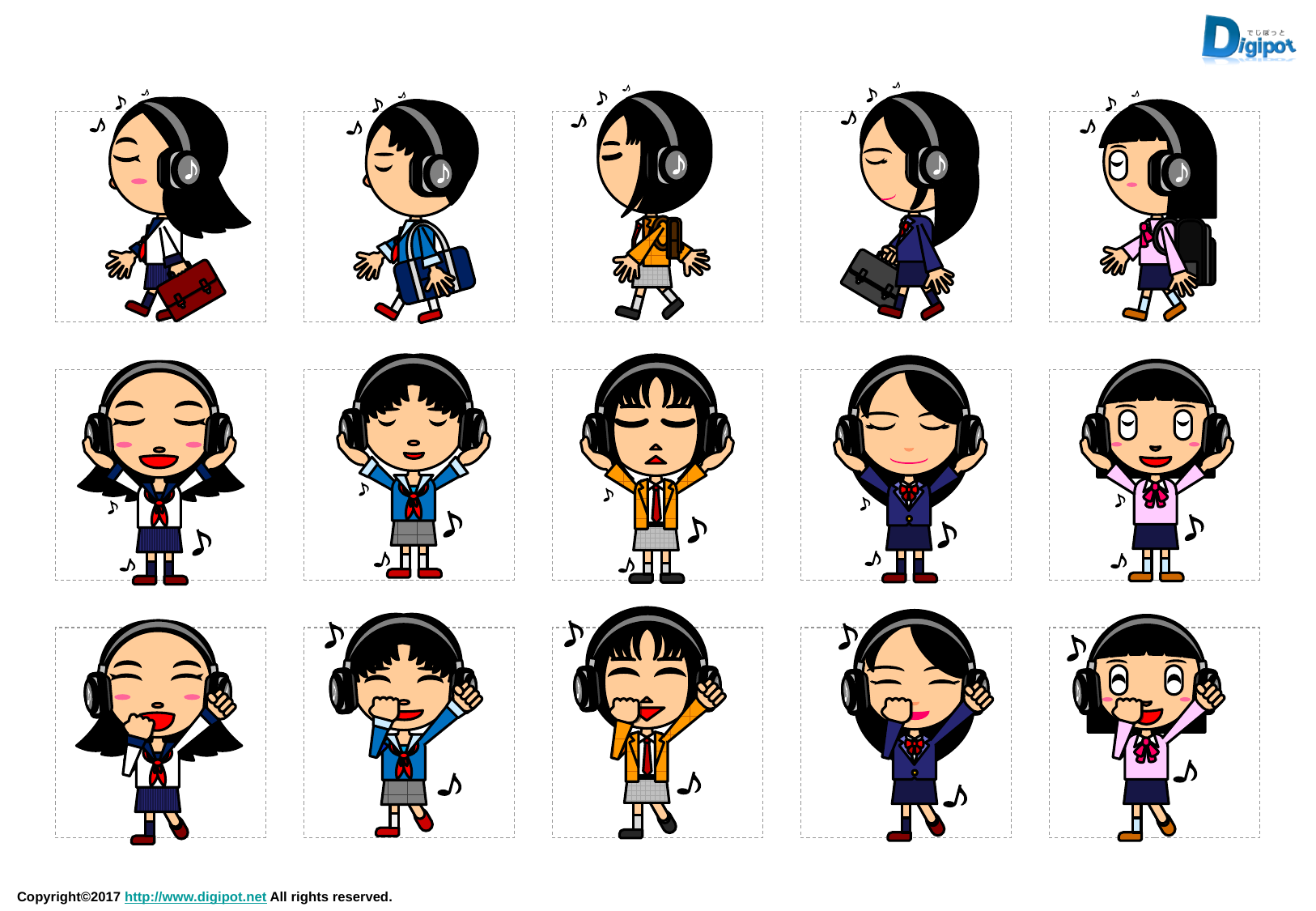

♪
♪
♪

♪

♪
♪
♪

♪

♪
♪
♪

♪

♪
♪
♪

♪
♪

♪
♪

♪

♪

♪

♪

♪

♪

♪

♪

♪
♪
♪

♪

♪

♪
♪
♪

♪

♪

♪
♪

♪

♪

♪

♪
♪
♪

♪

♪

♪

♪

♪

♪

♪

♪

♪

♪

♪

♪

♪

♪

♪

♪

♪

♪